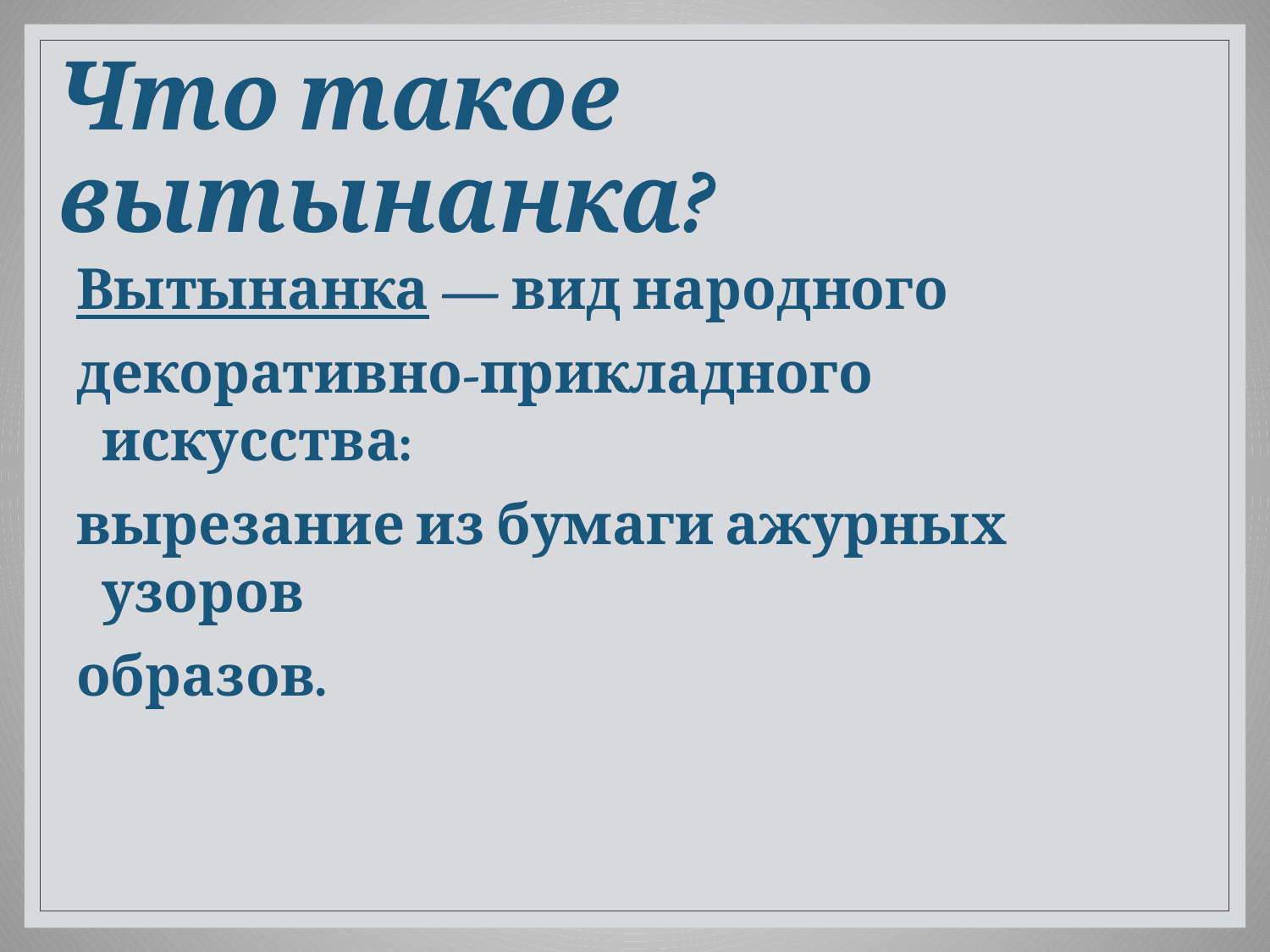

# Что такое вытынанка?
Вытынанка — вид народного
декоративно-прикладного искусства:
вырезание из бумаги ажурных узоров
образов.